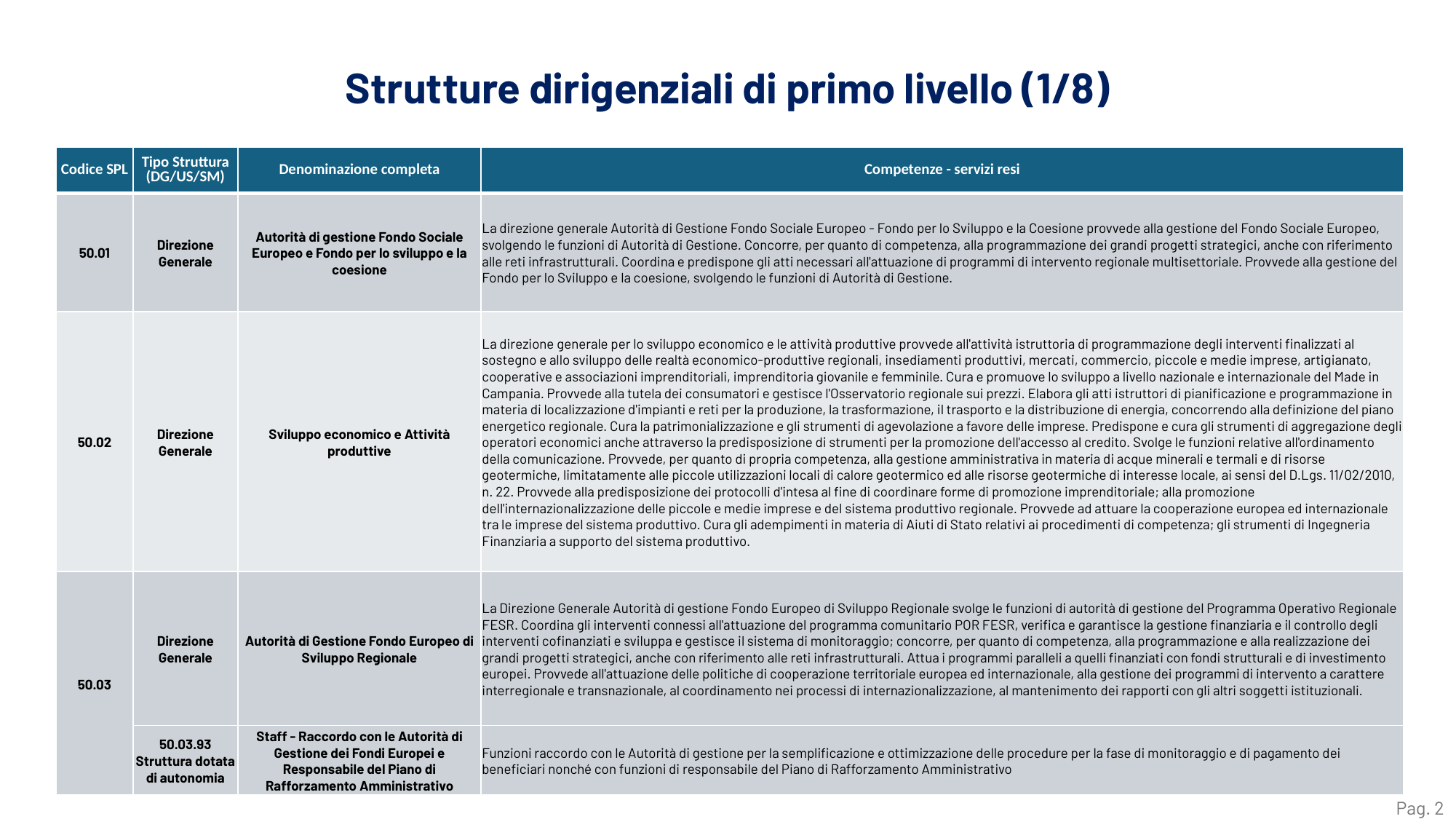

Strutture dirigenziali di primo livello (1/8)
| Codice SPL | Tipo Struttura (DG/US/SM) | Denominazione completa | Competenze - servizi resi |
| --- | --- | --- | --- |
| 50.01 | Direzione Generale | Autorità di gestione Fondo Sociale Europeo e Fondo per lo sviluppo e la coesione | La direzione generale Autorità di Gestione Fondo Sociale Europeo - Fondo per lo Sviluppo e la Coesione provvede alla gestione del Fondo Sociale Europeo, svolgendo le funzioni di Autorità di Gestione. Concorre, per quanto di competenza, alla programmazione dei grandi progetti strategici, anche con riferimento alle reti infrastrutturali. Coordina e predispone gli atti necessari all'attuazione di programmi di intervento regionale multisettoriale. Provvede alla gestione del Fondo per lo Sviluppo e la coesione, svolgendo le funzioni di Autorità di Gestione. |
| 50.02 | Direzione Generale | Sviluppo economico e Attività produttive | La direzione generale per lo sviluppo economico e le attività produttive provvede all'attività istruttoria di programmazione degli interventi finalizzati al sostegno e allo sviluppo delle realtà economico-produttive regionali, insediamenti produttivi, mercati, commercio, piccole e medie imprese, artigianato, cooperative e associazioni imprenditoriali, imprenditoria giovanile e femminile. Cura e promuove lo sviluppo a livello nazionale e internazionale del Made in Campania. Provvede alla tutela dei consumatori e gestisce l'Osservatorio regionale sui prezzi. Elabora gli atti istruttori di pianificazione e programmazione in materia di localizzazione d'impianti e reti per la produzione, la trasformazione, il trasporto e la distribuzione di energia, concorrendo alla definizione del piano energetico regionale. Cura la patrimonializzazione e gli strumenti di agevolazione a favore delle imprese. Predispone e cura gli strumenti di aggregazione degli operatori economici anche attraverso la predisposizione di strumenti per la promozione dell'accesso al credito. Svolge le funzioni relative all'ordinamento della comunicazione. Provvede, per quanto di propria competenza, alla gestione amministrativa in materia di acque minerali e termali e di risorse geotermiche, limitatamente alle piccole utilizzazioni locali di calore geotermico ed alle risorse geotermiche di interesse locale, ai sensi del D.Lgs. 11/02/2010, n. 22. Provvede alla predisposizione dei protocolli d'intesa al fine di coordinare forme di promozione imprenditoriale; alla promozione dell'internazionalizzazione delle piccole e medie imprese e del sistema produttivo regionale. Provvede ad attuare la cooperazione europea ed internazionale tra le imprese del sistema produttivo. Cura gli adempimenti in materia di Aiuti di Stato relativi ai procedimenti di competenza; gli strumenti di Ingegneria Finanziaria a supporto del sistema produttivo. |
| 50.03 | Direzione Generale | Autorità di Gestione Fondo Europeo di Sviluppo Regionale | La Direzione Generale Autorità di gestione Fondo Europeo di Sviluppo Regionale svolge le funzioni di autorità di gestione del Programma Operativo Regionale FESR. Coordina gli interventi connessi all'attuazione del programma comunitario POR FESR, verifica e garantisce la gestione finanziaria e il controllo degli interventi cofinanziati e sviluppa e gestisce il sistema di monitoraggio; concorre, per quanto di competenza, alla programmazione e alla realizzazione dei grandi progetti strategici, anche con riferimento alle reti infrastrutturali. Attua i programmi paralleli a quelli finanziati con fondi strutturali e di investimento europei. Provvede all'attuazione delle politiche di cooperazione territoriale europea ed internazionale, alla gestione dei programmi di intervento a carattere interregionale e transnazionale, al coordinamento nei processi di internazionalizzazione, al mantenimento dei rapporti con gli altri soggetti istituzionali. |
|  | 50.03.93 Struttura dotata di autonomia | Staff - Raccordo con le Autorità di Gestione dei Fondi Europei e Responsabile del Piano di Rafforzamento Amministrativo | Funzioni raccordo con le Autorità di gestione per la semplificazione e ottimizzazione delle procedure per la fase di monitoraggio e di pagamento dei beneficiari nonché con funzioni di responsabile del Piano di Rafforzamento Amministrativo |
Pag. 2